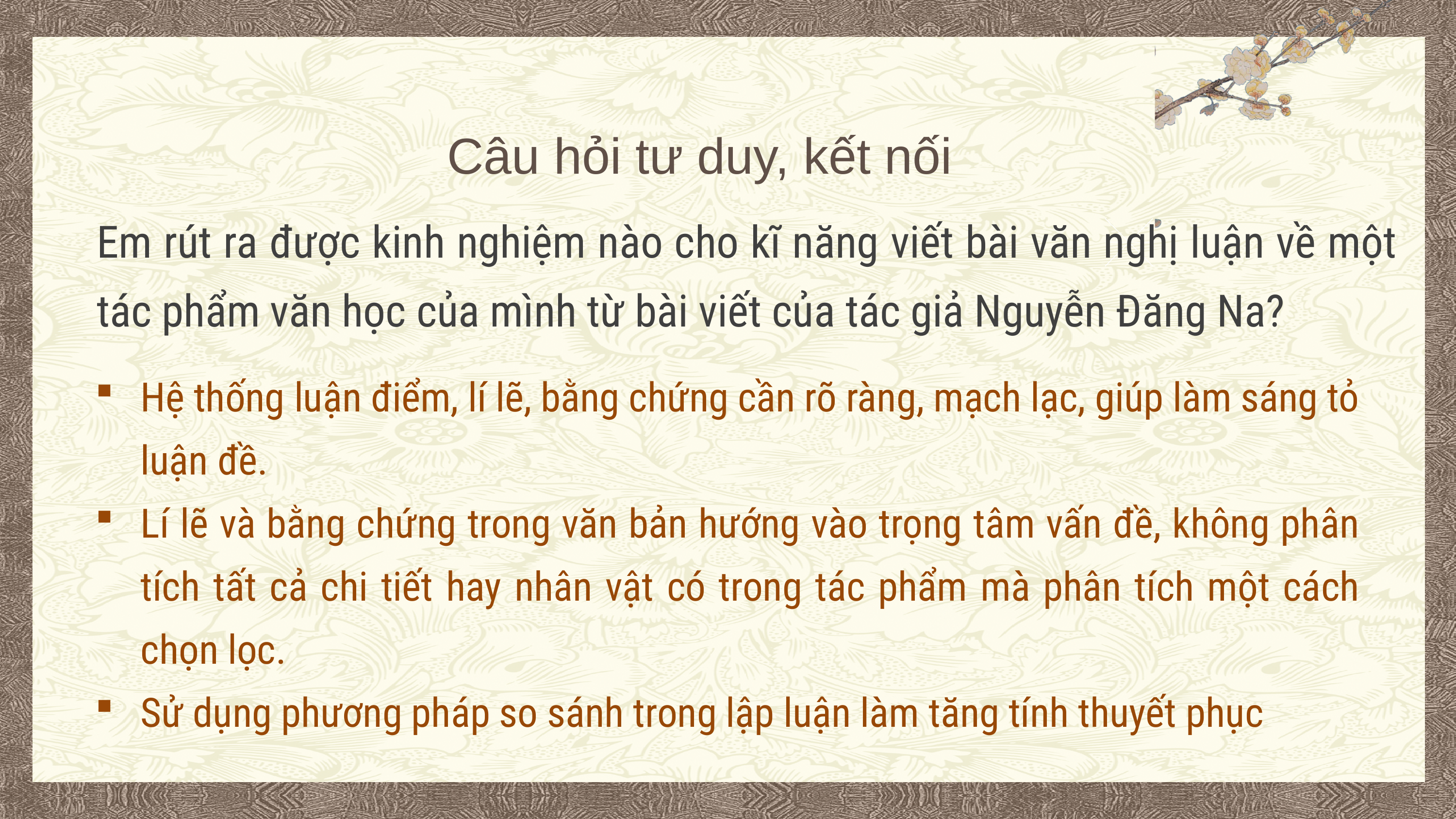

Câu hỏi tư duy, kết nối
Em rút ra được kinh nghiệm nào cho kĩ năng viết bài văn nghị luận về một tác phẩm văn học của mình từ bài viết của tác giả Nguyễn Đăng Na?

Hệ thống luận điểm, lí lẽ, bằng chứng cần rõ ràng, mạch lạc, giúp làm sáng tỏ luận đề.
Lí lẽ và bằng chứng trong văn bản hướng vào trọng tâm vấn đề, không phân tích tất cả chi tiết hay nhân vật có trong tác phẩm mà phân tích một cách chọn lọc.
Sử dụng phương pháp so sánh trong lập luận làm tăng tính thuyết phục